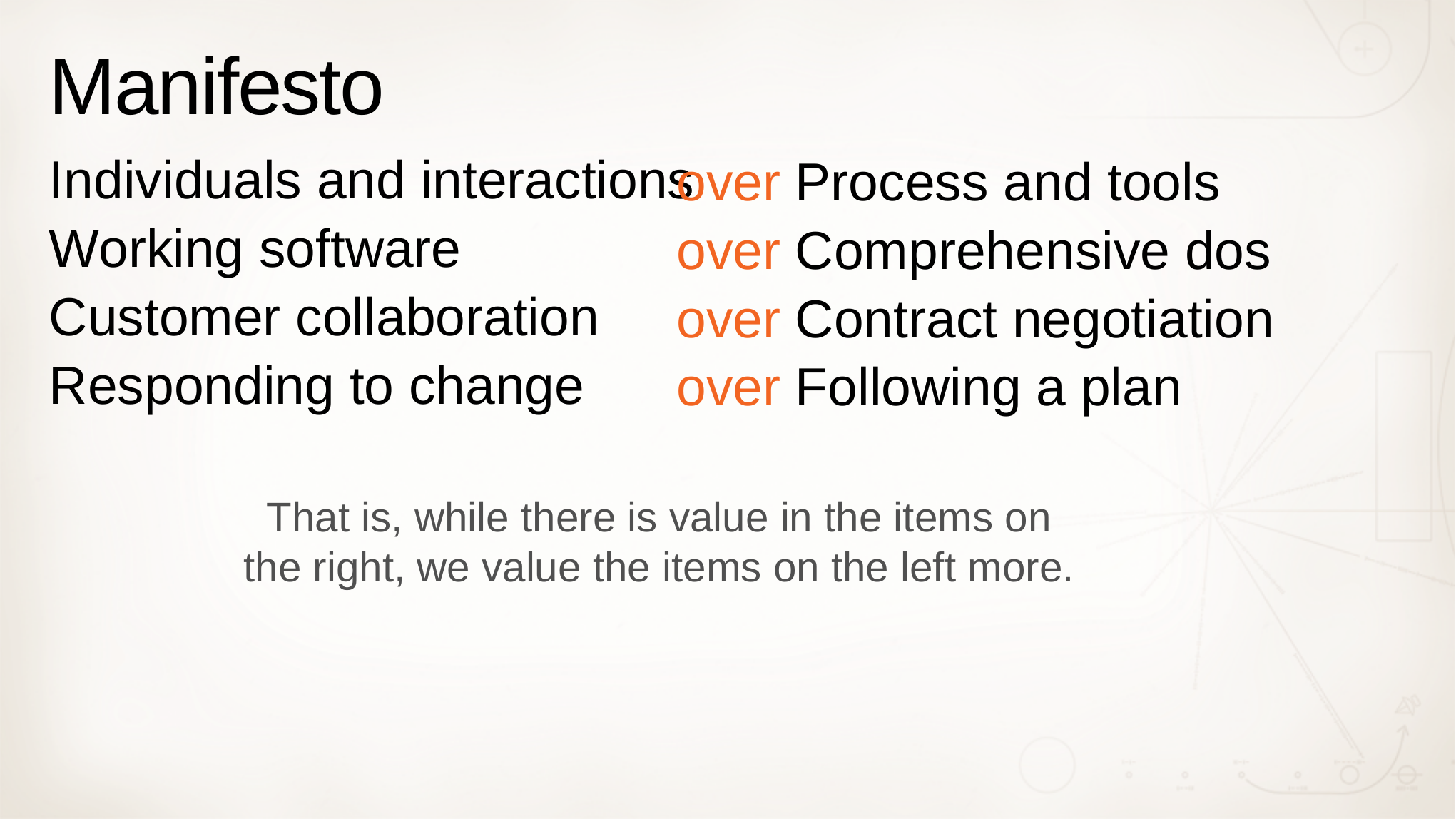

# Manifesto
Individuals and interactions
Working software
Customer collaboration
Responding to change
over Process and tools
over Comprehensive dos
over Contract negotiation
over Following a plan
That is, while there is value in the items on
the right, we value the items on the left more.